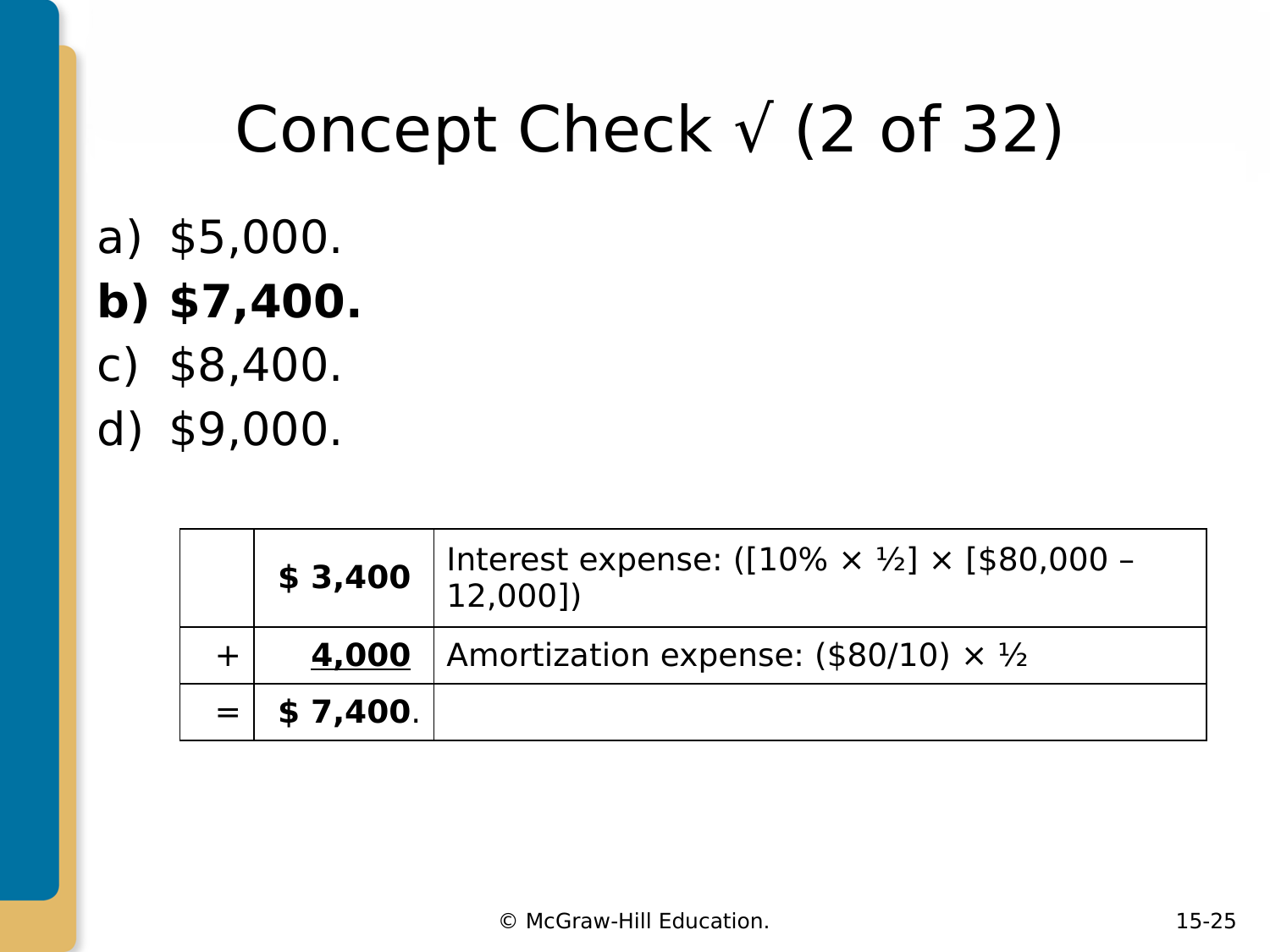

# Concept Check √ (2 of 32)
$5,000.
$7,400.
$8,400.
$9,000.
|  | $ 3,400 | Interest expense: ([10% × ½] × [$80,000 – 12,000]) |
| --- | --- | --- |
| + | 4,000 | Amortization expense: ($80/10) × ½ |
| = | $ 7,400. |  |